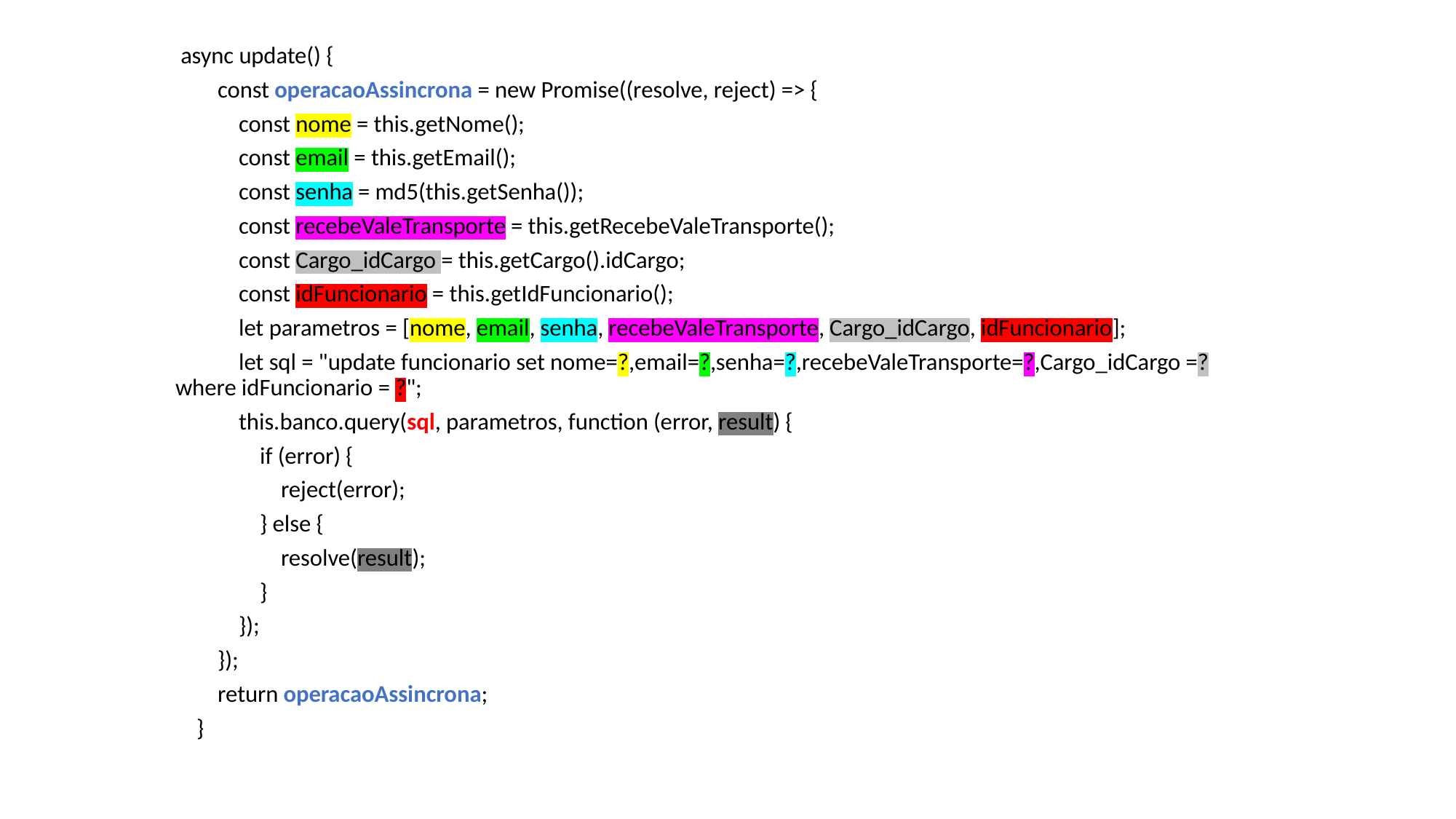

async update() {
        const operacaoAssincrona = new Promise((resolve, reject) => {
            const nome = this.getNome();
            const email = this.getEmail();
            const senha = md5(this.getSenha());
            const recebeValeTransporte = this.getRecebeValeTransporte();
            const Cargo_idCargo = this.getCargo().idCargo;
            const idFuncionario = this.getIdFuncionario();
            let parametros = [nome, email, senha, recebeValeTransporte, Cargo_idCargo, idFuncionario];
            let sql = "update funcionario set nome=?,email=?,senha=?,recebeValeTransporte=?,Cargo_idCargo =? where idFuncionario = ?";
            this.banco.query(sql, parametros, function (error, result) {
                if (error) {
                    reject(error);
                } else {
                    resolve(result);
                }
            });
        });
        return operacaoAssincrona;
    }